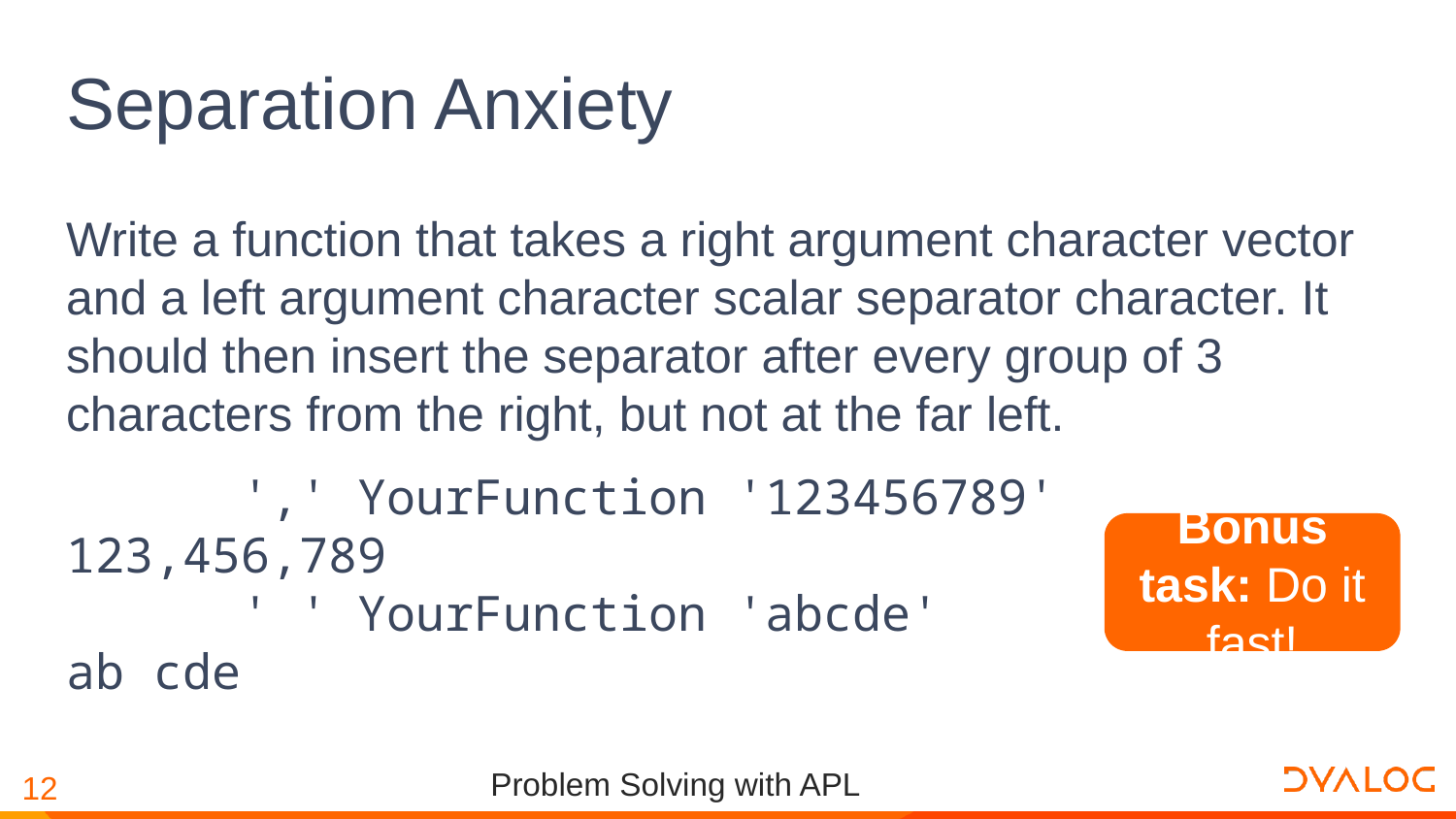

# Separation Anxiety
Write a function that takes a right argument character vector and a left argument character scalar separator character. It should then insert the separator after every group of 3 characters from the right, but not at the far left.
      ',' YourFunction '123456789'
123,456,789
      ' ' YourFunction 'abcde'
ab cde

Bonus task: Do it fast!